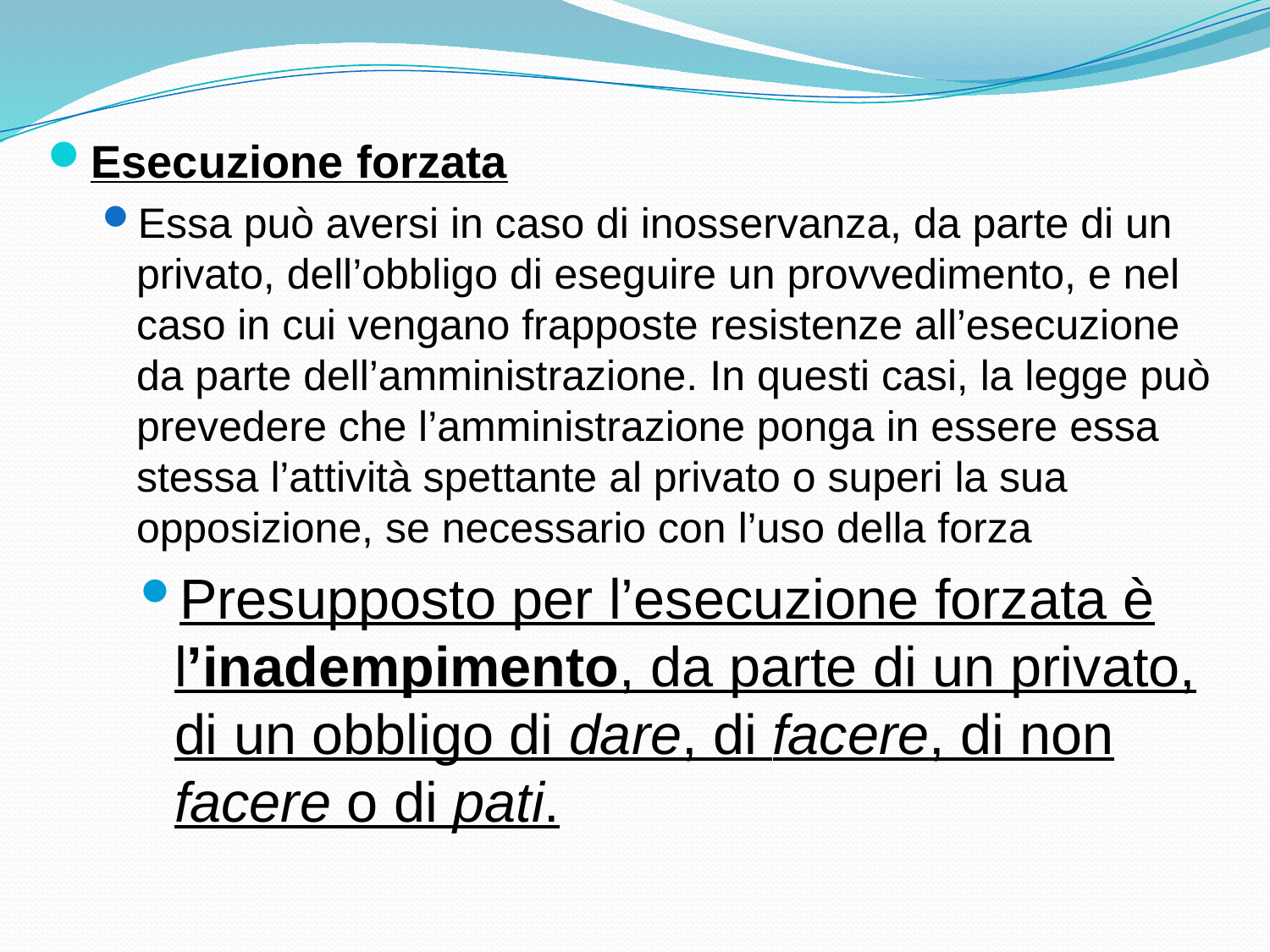

Esecuzione forzata
Essa può aversi in caso di inosservanza, da parte di un privato, dell’obbligo di eseguire un provvedimento, e nel caso in cui vengano frapposte resistenze all’esecuzione da parte dell’amministrazione. In questi casi, la legge può prevedere che l’amministrazione ponga in essere essa stessa l’attività spettante al privato o superi la sua opposizione, se necessario con l’uso della forza
Presupposto per l’esecuzione forzata è l’inadempimento, da parte di un privato, di un obbligo di dare, di facere, di non facere o di pati.